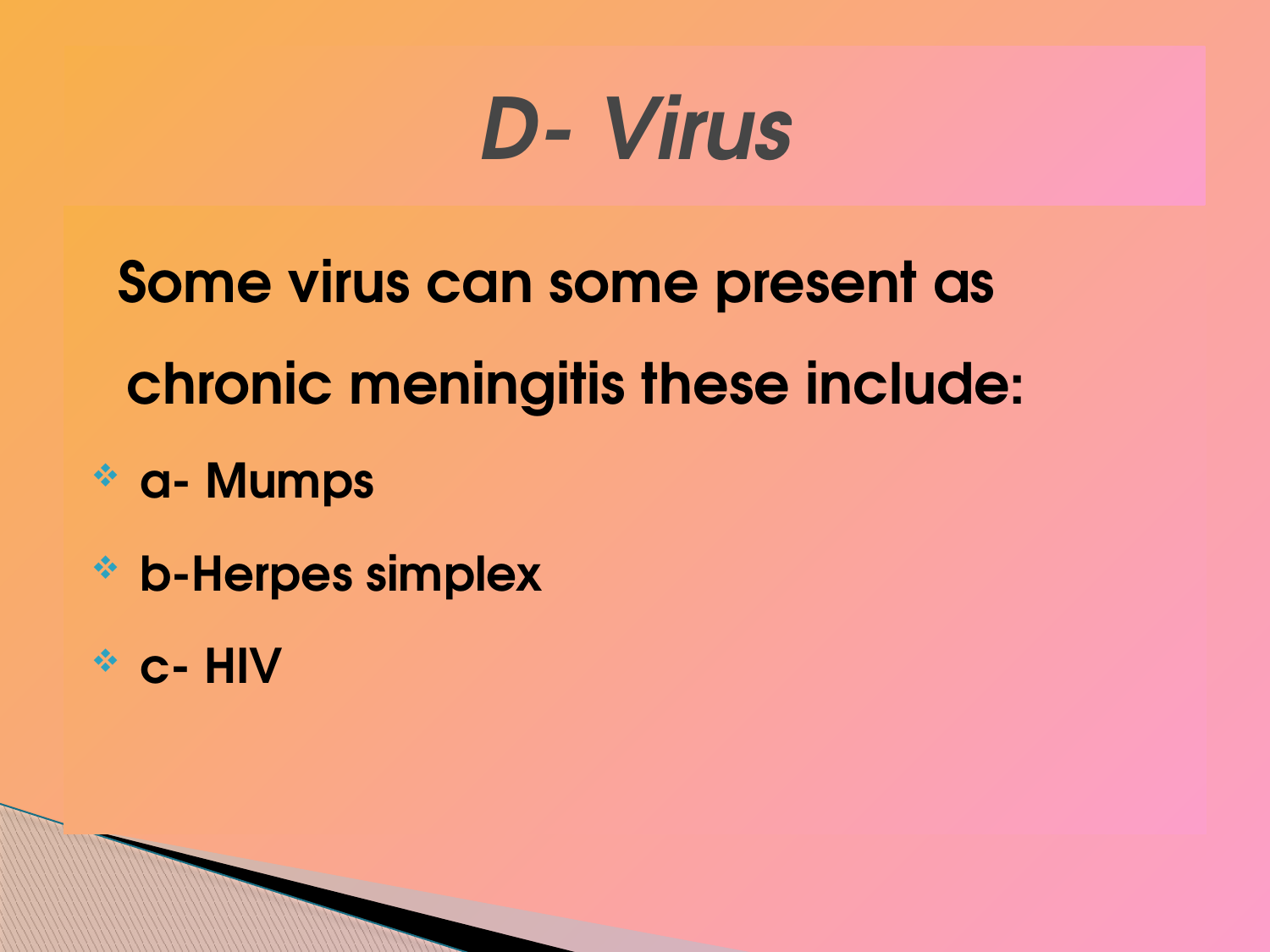

# D- Virus
  Some virus can some present as chronic meningitis these include:
 a- Mumps
 b-Herpes simplex
 c- HIV